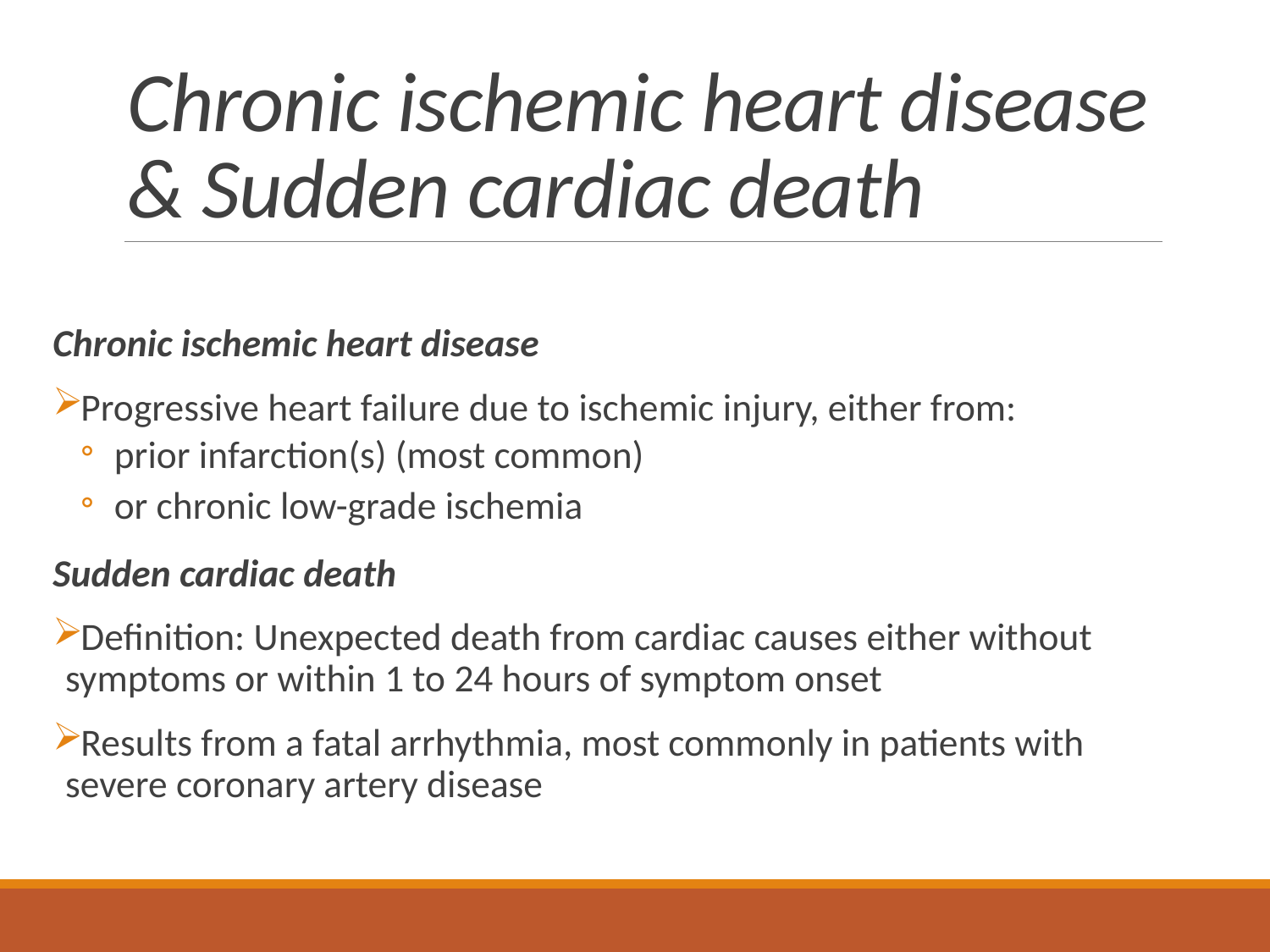

# Chronic ischemic heart disease & Sudden cardiac death

Chronic ischemic heart disease
Progressive heart failure due to ischemic injury, either from:
 prior infarction(s) (most common)
 or chronic low-grade ischemia
Sudden cardiac death
Definition: Unexpected death from cardiac causes either without symptoms or within 1 to 24 hours of symptom onset
Results from a fatal arrhythmia, most commonly in patients with severe coronary artery disease